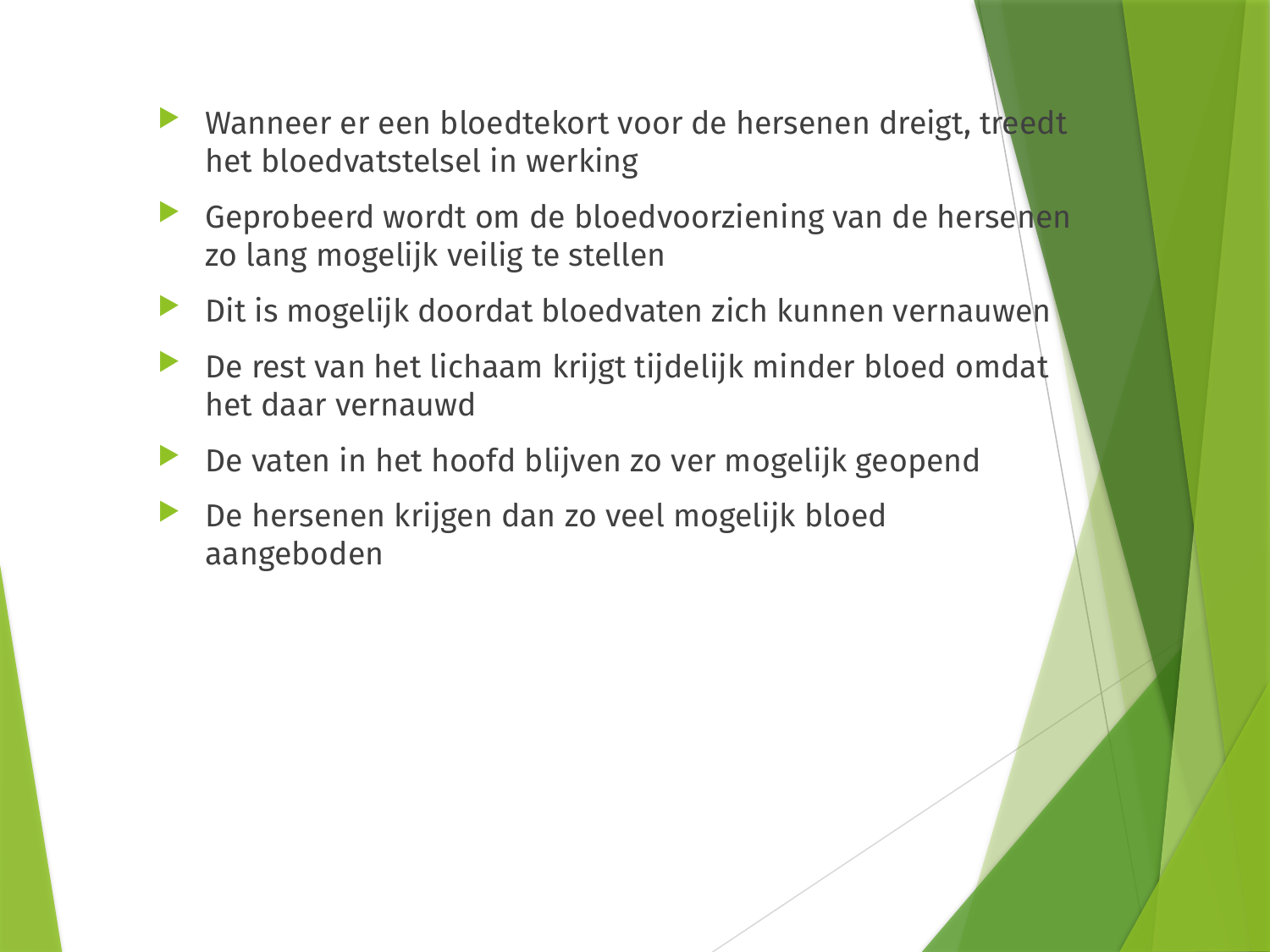

Wanneer er een bloedtekort voor de hersenen dreigt, treedt het bloedvatstelsel in werking
Geprobeerd wordt om de bloedvoorziening van de hersenen zo lang mogelijk veilig te stellen
Dit is mogelijk doordat bloedvaten zich kunnen vernauwen
De rest van het lichaam krijgt tijdelijk minder bloed omdat het daar vernauwd
De vaten in het hoofd blijven zo ver mogelijk geopend
De hersenen krijgen dan zo veel mogelijk bloed aangeboden